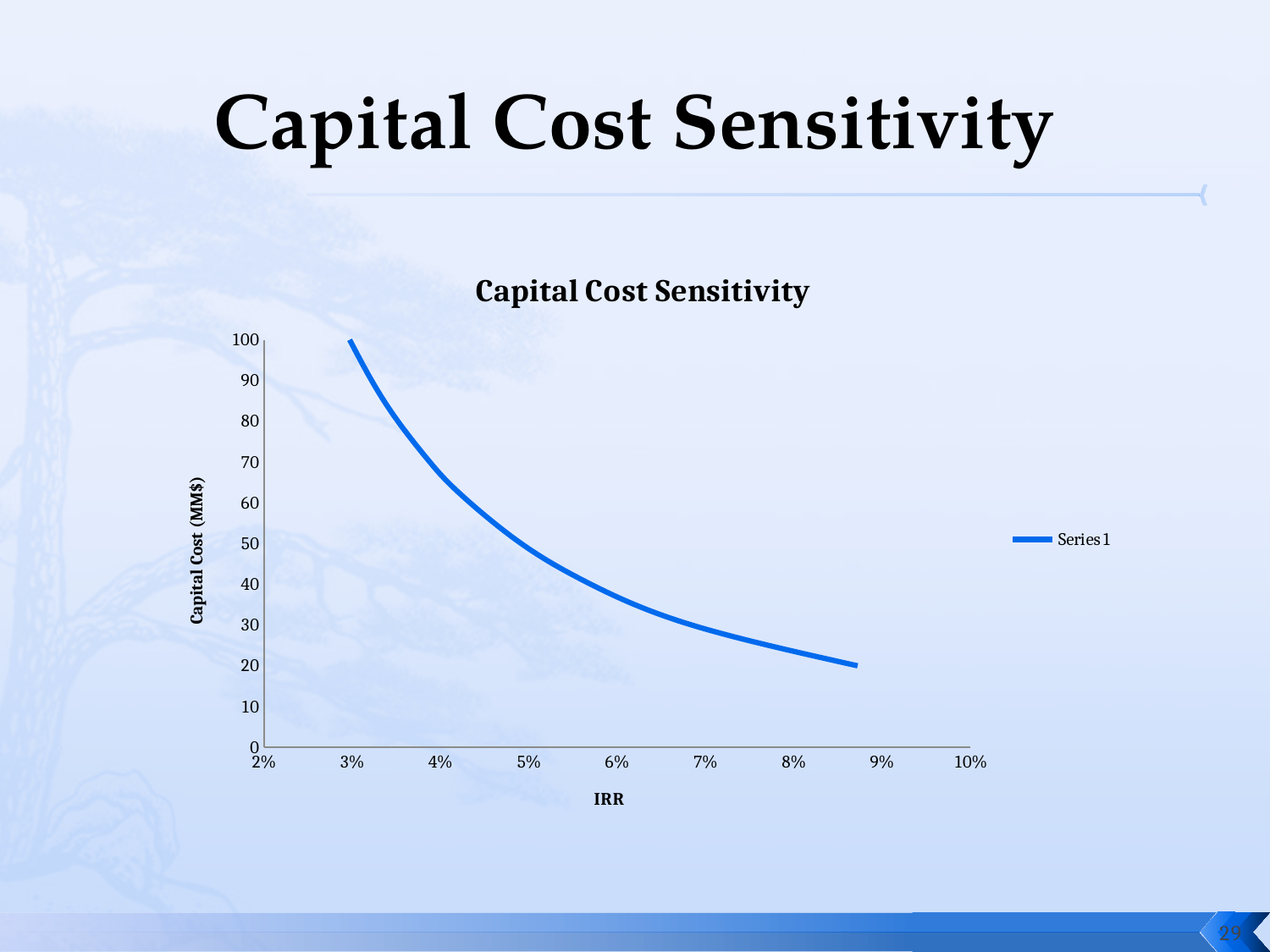

# Capital Cost Sensitivity

### Chart: Capital Cost Sensitivity

| Category |  |
|---|---|
29